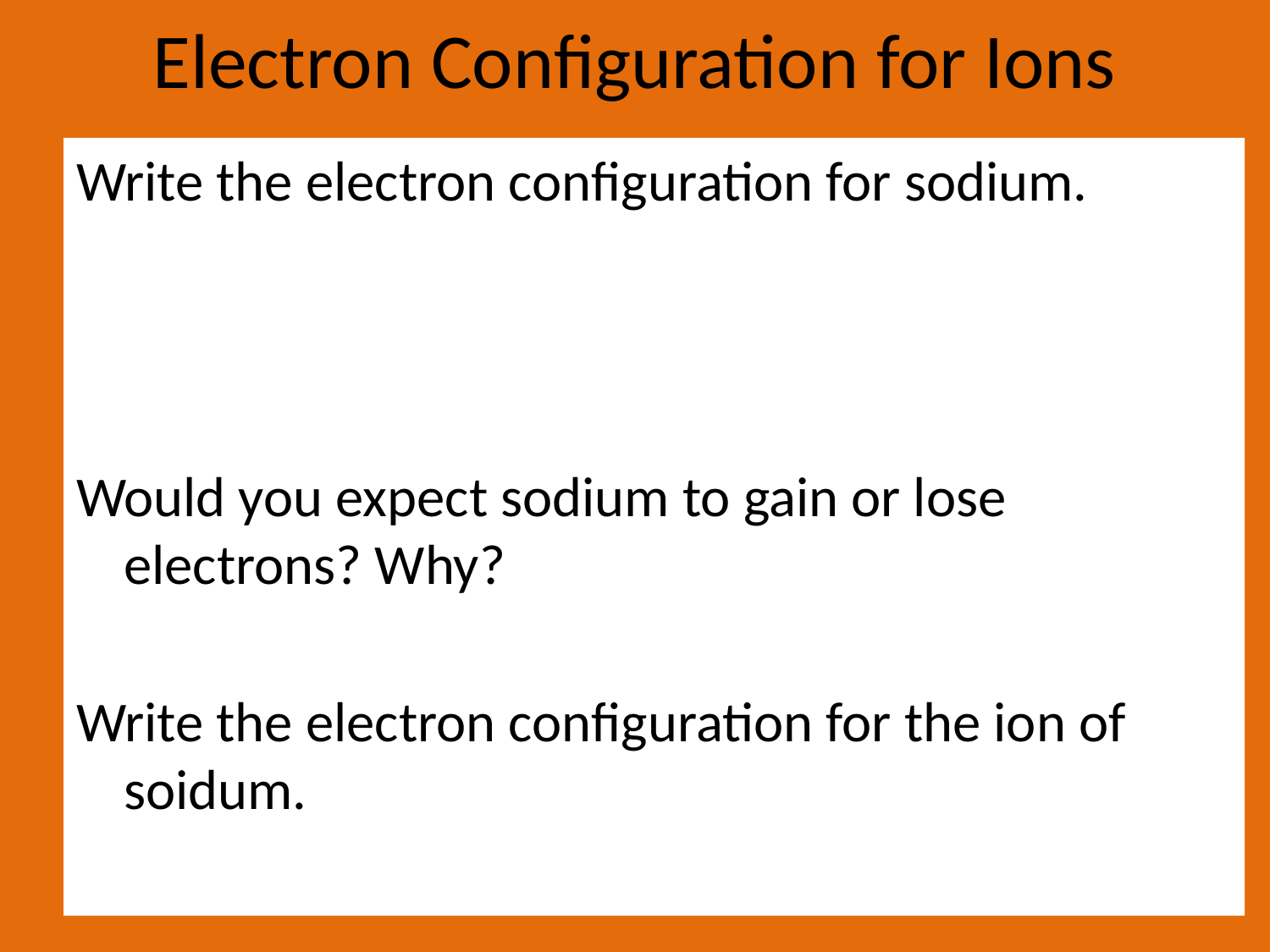

# Electron Configuration for Ions
Write the electron configuration for sodium.

Would you expect sodium to gain or lose electrons? Why?

Write the electron configuration for the ion of soidum.